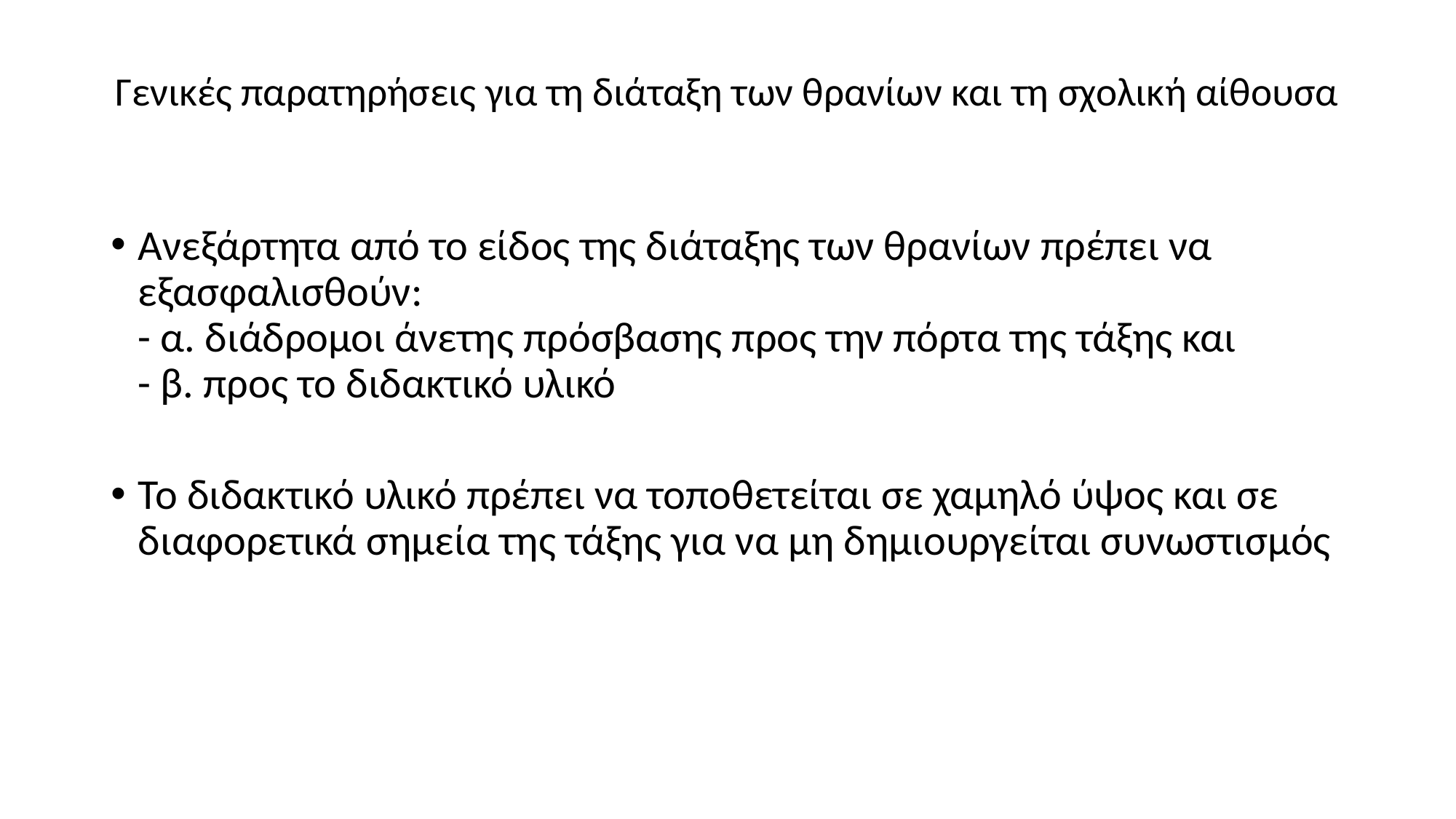

# Γενικές παρατηρήσεις για τη διάταξη των θρανίων και τη σχολική αίθουσα
Ανεξάρτητα από το είδος της διάταξης των θρανίων πρέπει να εξασφαλισθούν:
- α. διάδρομοι άνετης πρόσβασης προς την πόρτα της τάξης και 
- β. προς το διδακτικό υλικό
Το διδακτικό υλικό πρέπει να τοποθετείται σε χαμηλό ύψος και σε διαφορετικά σημεία της τάξης για να μη δημιουργείται συνωστισμός